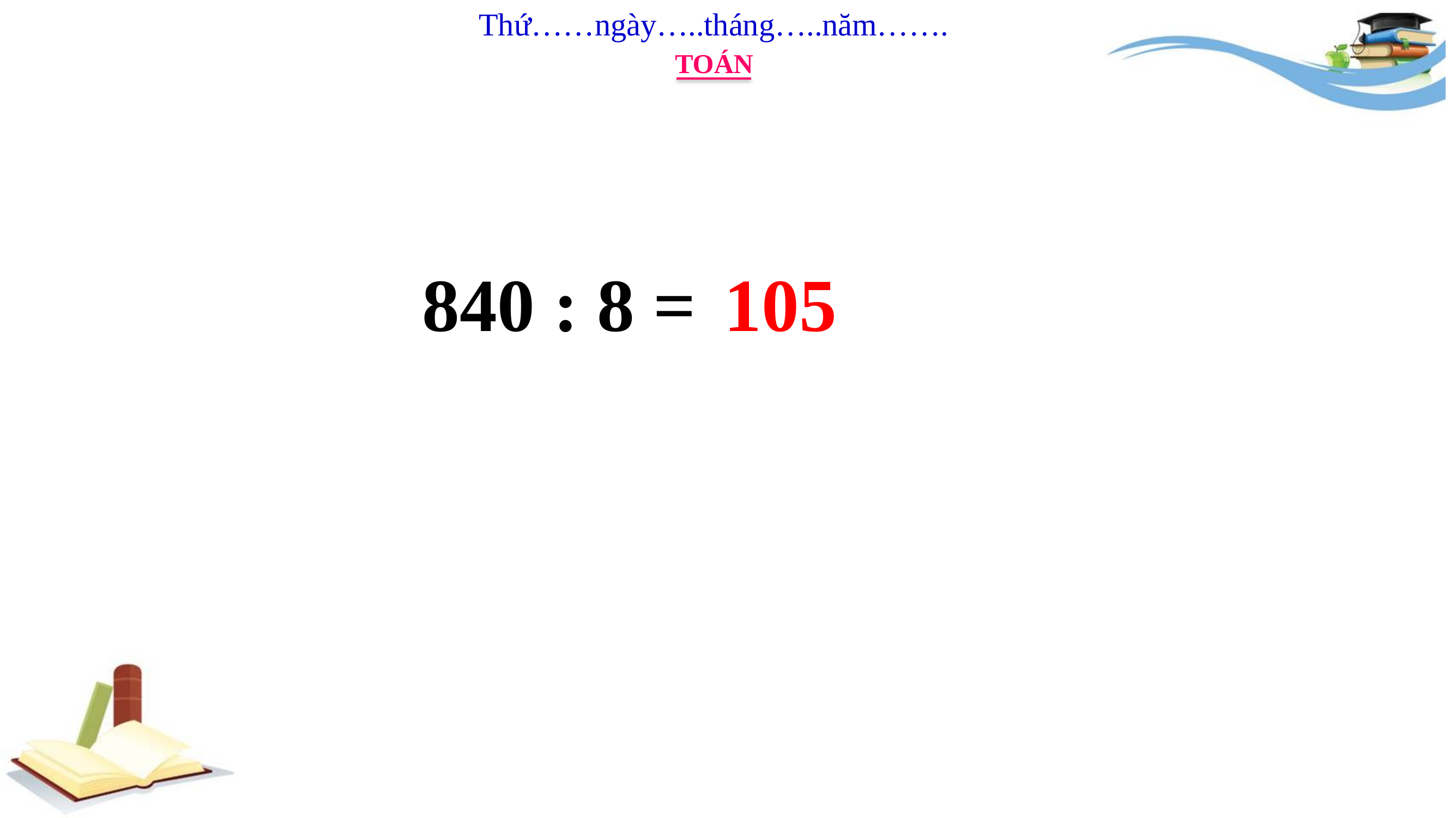

Thứ……ngày…..tháng…..năm…….
TOÁN
840 : 8 =
105